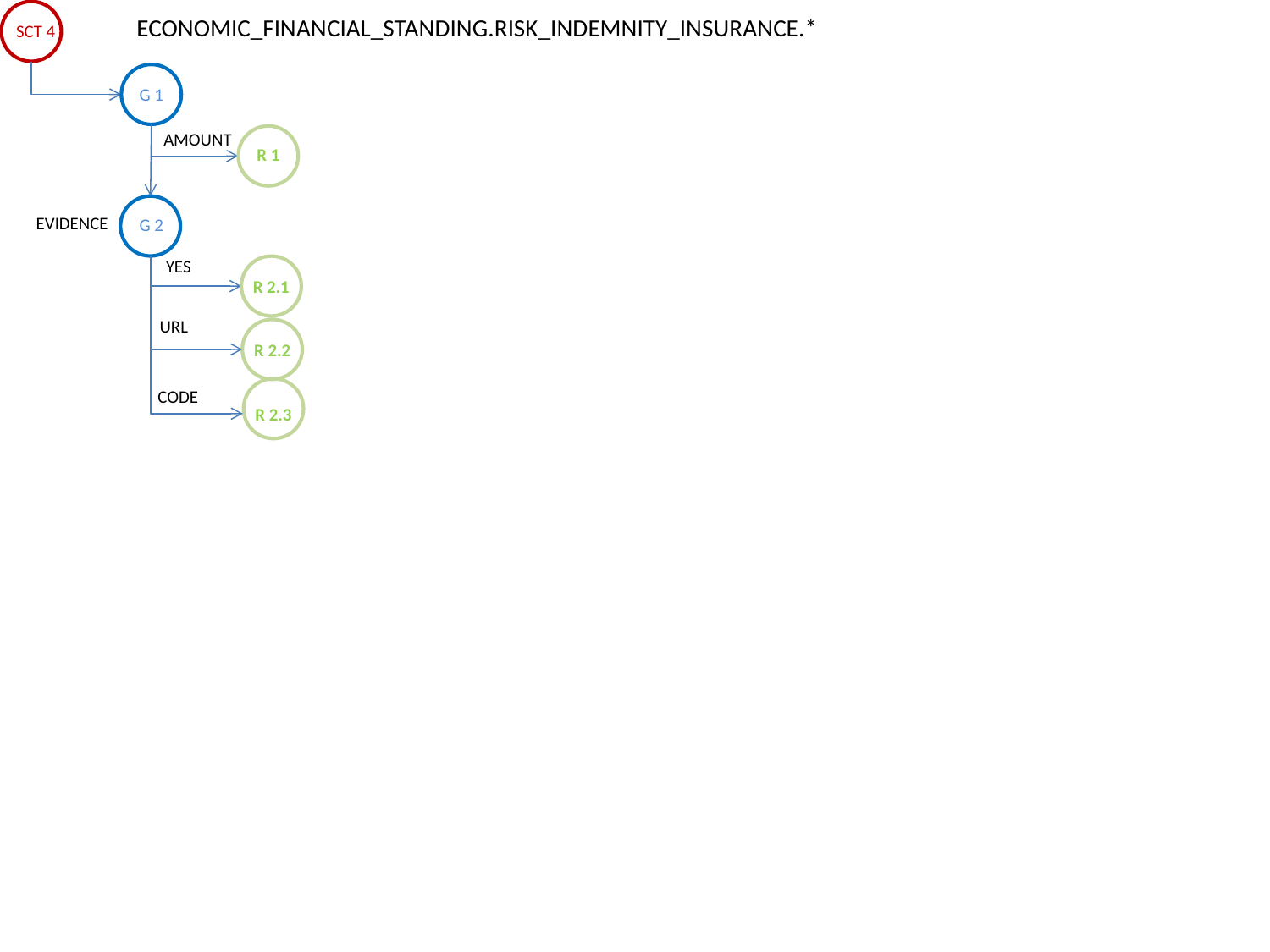

ECONOMIC_FINANCIAL_STANDING.RISK_INDEMNITY_INSURANCE.*
SCT 4

G 1
AMOUNT

R 1

EVIDENCE
G 2
YES

R 2.1
URL

R 2.2

CODE
R 2.3